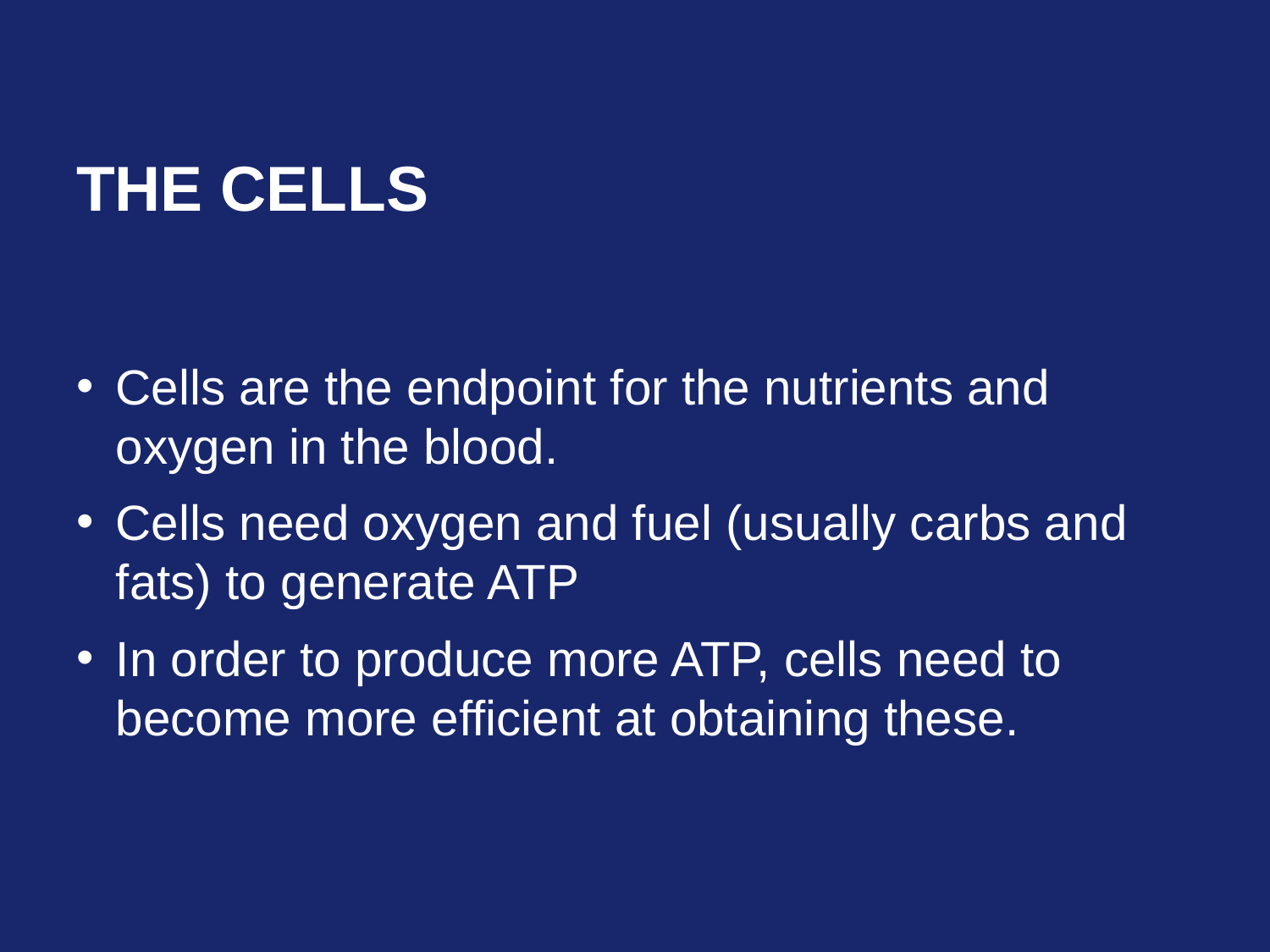

# The Cells
Cells are the endpoint for the nutrients and oxygen in the blood.
Cells need oxygen and fuel (usually carbs and fats) to generate ATP
In order to produce more ATP, cells need to become more efficient at obtaining these.